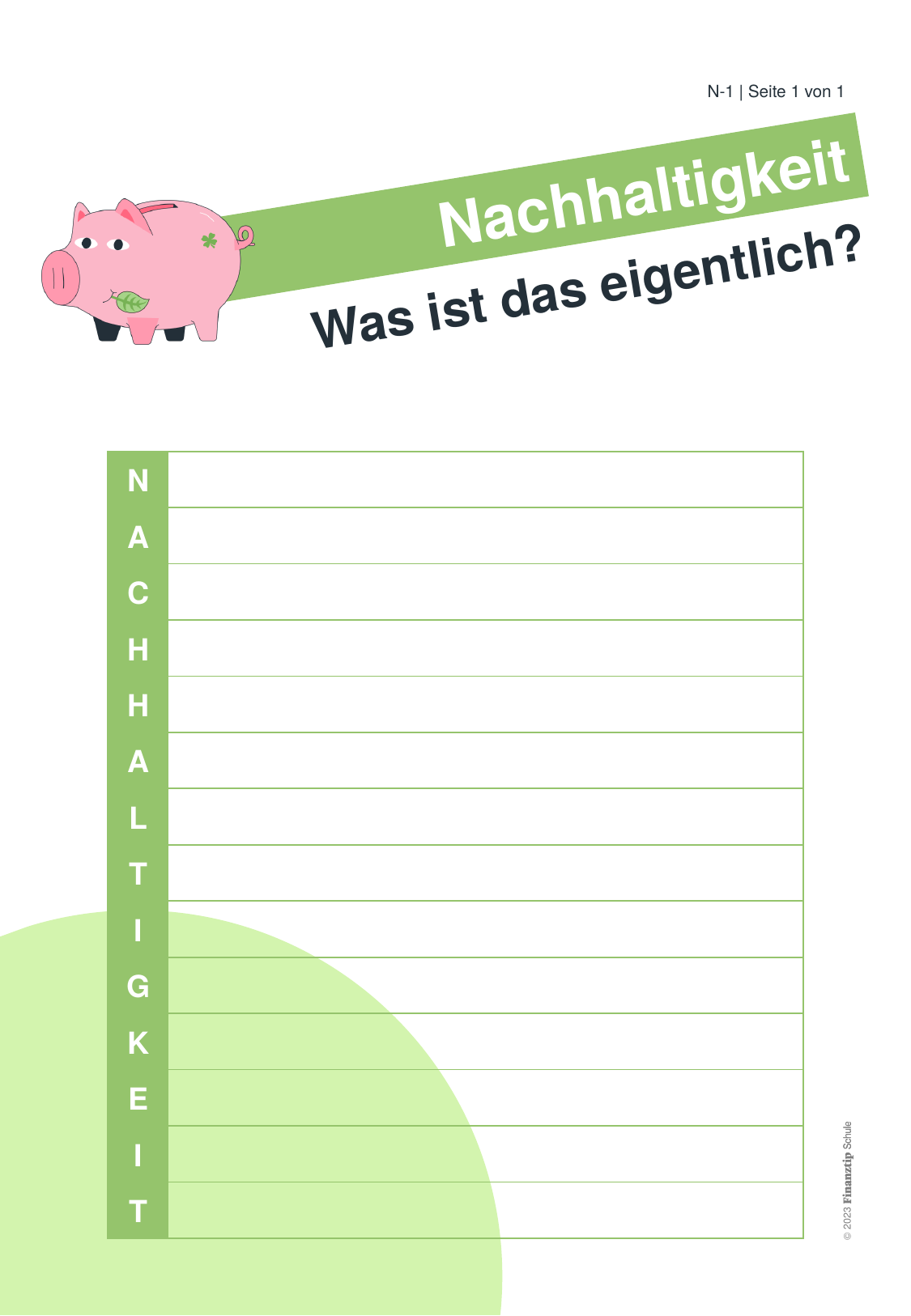

| N |  |
| --- | --- |
| A |  |
| C |  |
| H |  |
| H |  |
| A |  |
| L |  |
| T |  |
| I |  |
| G |  |
| K |  |
| E |  |
| I |  |
| T |  |